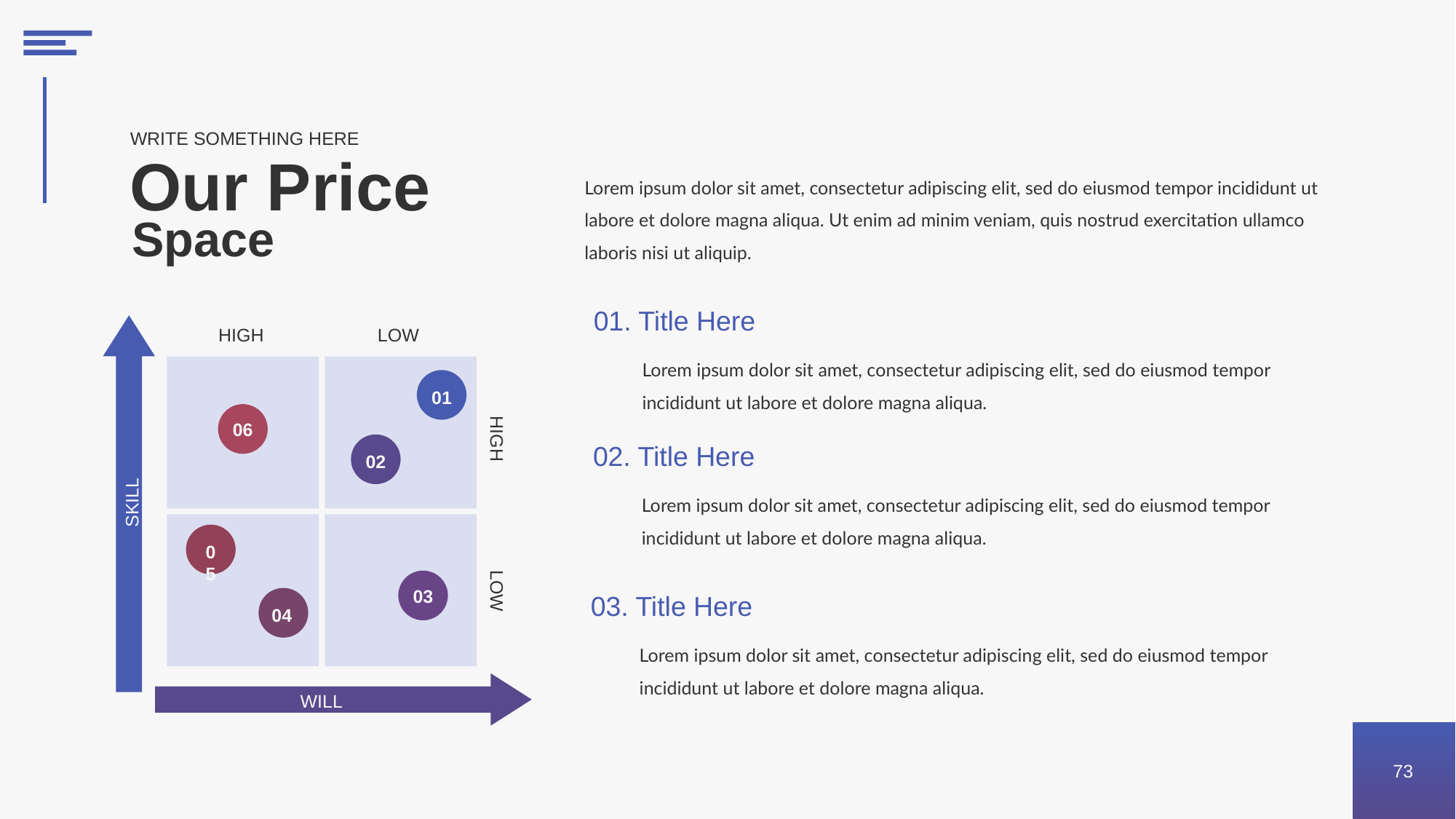

WRITE SOMETHING HERE
Our Price
Space
Lorem ipsum dolor sit amet, consectetur adipiscing elit, sed do eiusmod tempor incididunt ut labore et dolore magna aliqua. Ut enim ad minim veniam, quis nostrud exercitation ullamco laboris nisi ut aliquip.
01. Title Here

SKILL
HIGH
LOW

01

06
HIGH

02

05

03
LOW

04

WILL
Lorem ipsum dolor sit amet, consectetur adipiscing elit, sed do eiusmod tempor incididunt ut labore et dolore magna aliqua.
02. Title Here
Lorem ipsum dolor sit amet, consectetur adipiscing elit, sed do eiusmod tempor incididunt ut labore et dolore magna aliqua.
03. Title Here
Lorem ipsum dolor sit amet, consectetur adipiscing elit, sed do eiusmod tempor incididunt ut labore et dolore magna aliqua.